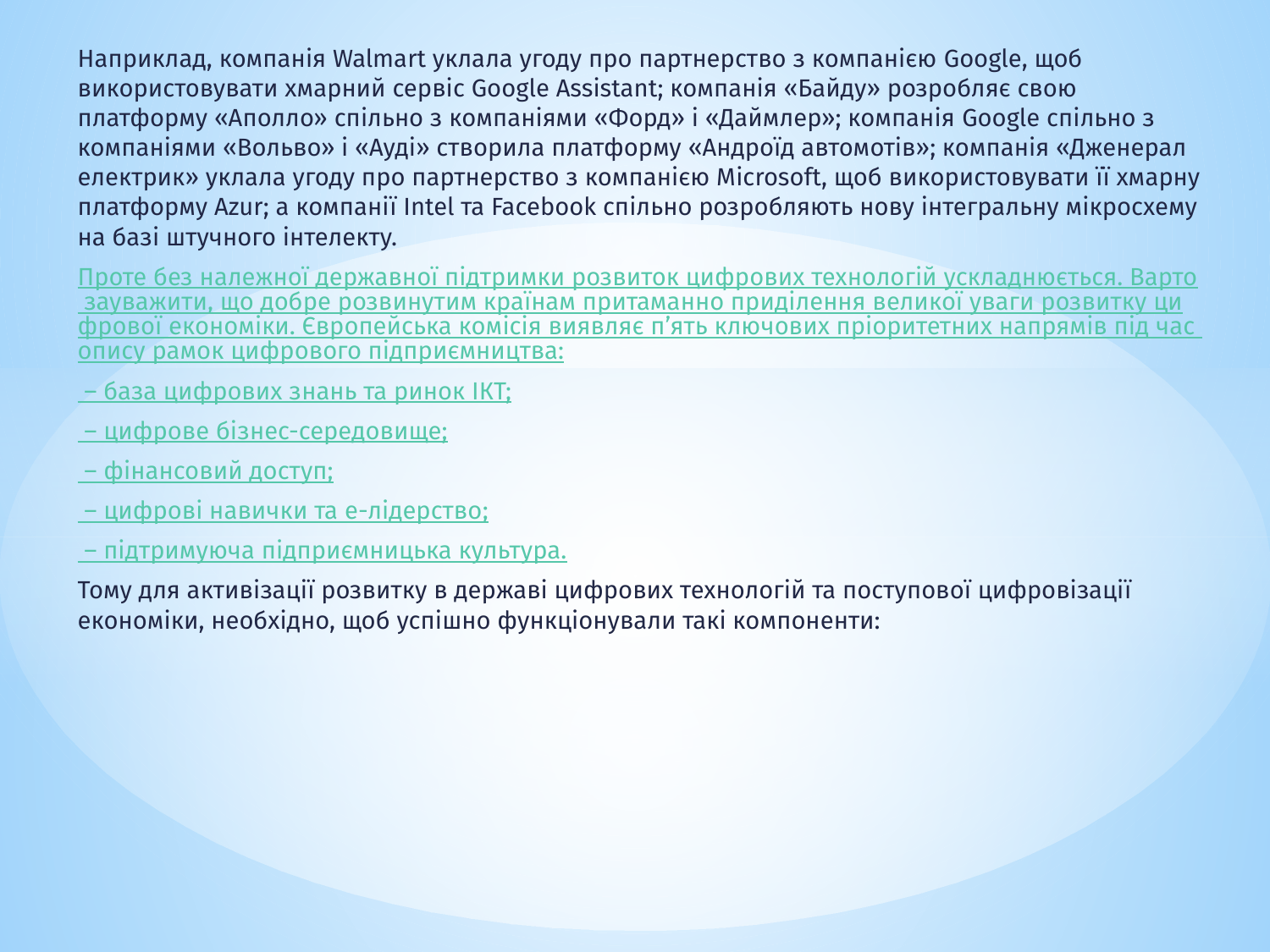

Наприклад, компанія Walmart уклала угоду про партнерство з компанією Google, щоб використовувати хмарний сервіс Google Assistant; компанія «Байду» розробляє свою платформу «Аполло» спільно з компаніями «Форд» і «Даймлер»; компанія Google спільно з компаніями «Вольво» і «Ауді» створила платформу «Андроїд автомотів»; компанія «Дженерал електрик» уклала угоду про партнерство з компанією Мicrosoft, щоб використовувати її хмарну платформу Azur; а компанії Intel та Facebook спільно розробляють нову інтегральну мікросхему на базі штучного інтелекту.
Проте без належної державної підтримки розвиток цифрових технологій ускладнюється. Варто зауважити, що добре розвинутим країнам притаманно приділення великої уваги розвитку цифрової економіки. Європейська комісія виявляє п’ять ключових пріоритетних напрямів під час опису рамок цифрового підприємництва:
 – база цифрових знань та ринок ІКТ;
 – цифрове бізнес-середовище;
 – фінансовий доступ;
 – цифрові навички та e-лідерство;
 – підтримуюча підприємницька культура.
Тому для активізації розвитку в державі цифрових технологій та поступової цифровізації економіки, необхідно, щоб успішно функціонували такі компоненти: